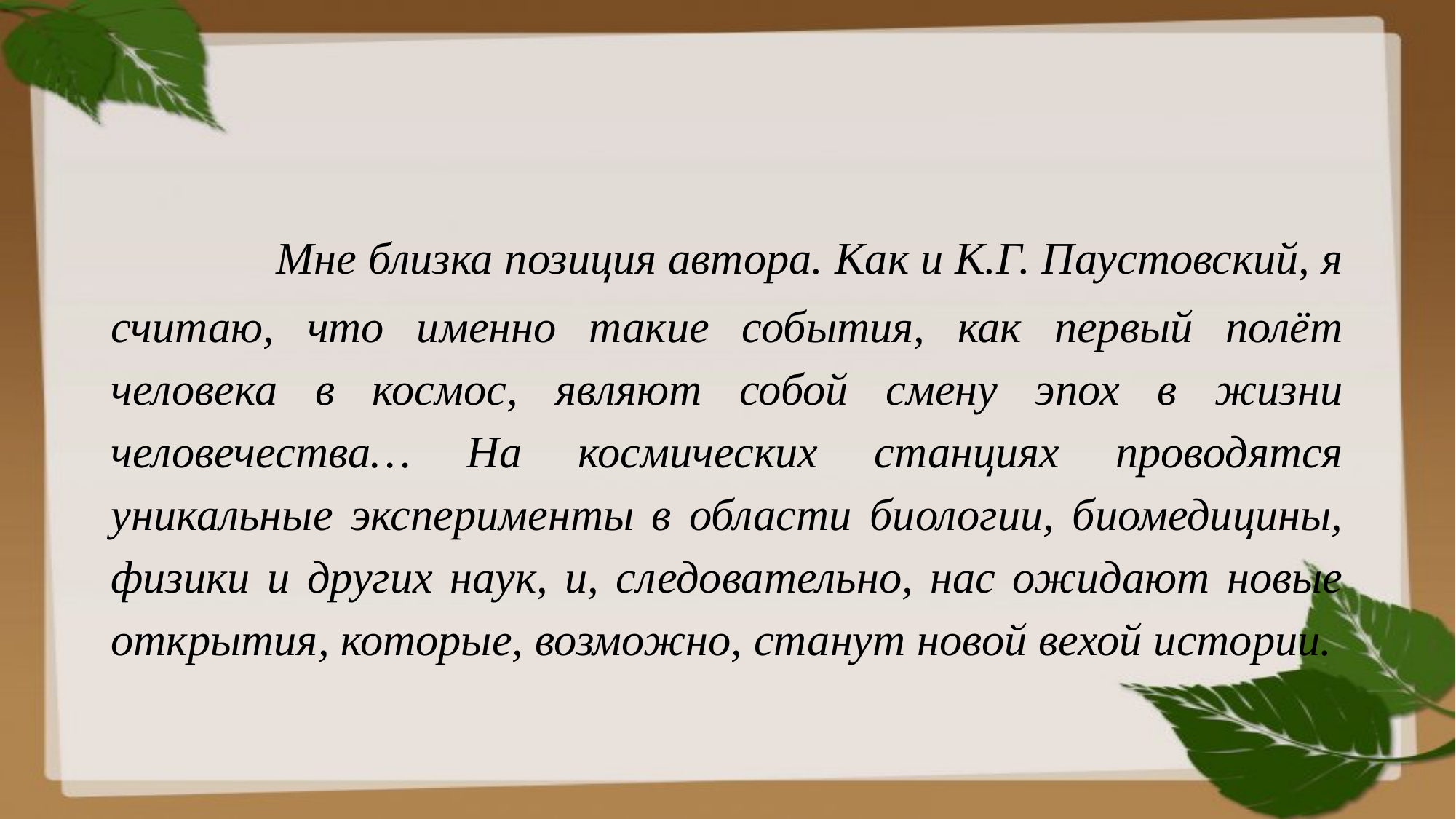

#
         Мне близка позиция автора. Как и К.Г. Паустовский, я считаю, что именно такие события, как первый полёт человека в космос, являют собой смену эпох в жизни человечества… На космических станциях проводятся уникальные эксперименты в области биологии, биомедицины, физики и других наук, и, следовательно, нас ожидают новые открытия, которые, возможно, станут новой вехой истории.